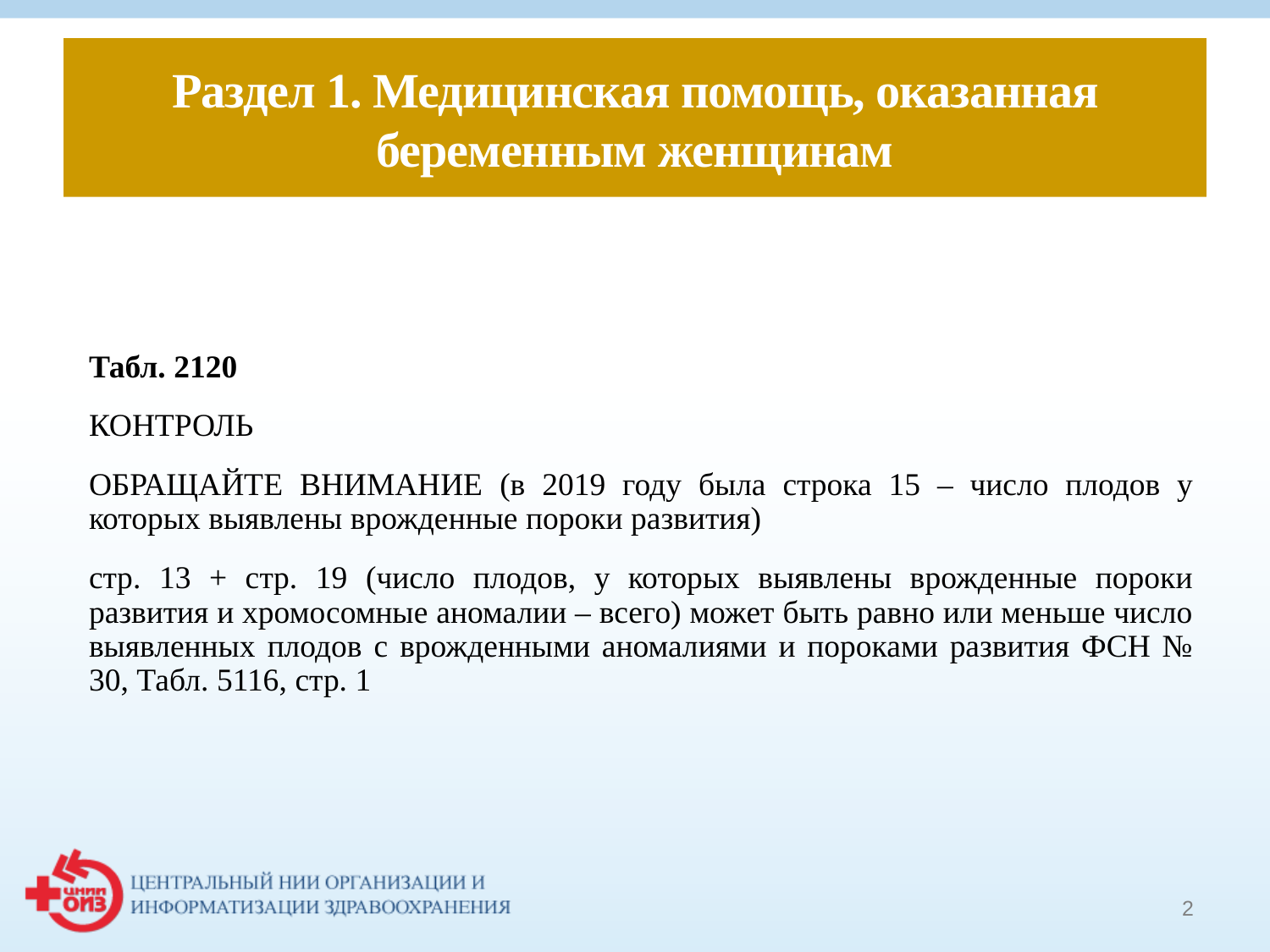

# Раздел 1. Медицинская помощь, оказанная беременным женщинам

Табл. 2120
КОНТРОЛЬ
ОБРАЩАЙТЕ ВНИМАНИЕ (в 2019 году была строка 15 – число плодов у которых выявлены врожденные пороки развития)
стр. 13 + стр. 19 (число плодов, у которых выявлены врожденные пороки развития и хромосомные аномалии – всего) может быть равно или меньше число выявленных плодов с врожденными аномалиями и пороками развития ФСН № 30, Табл. 5116, стр. 1

2